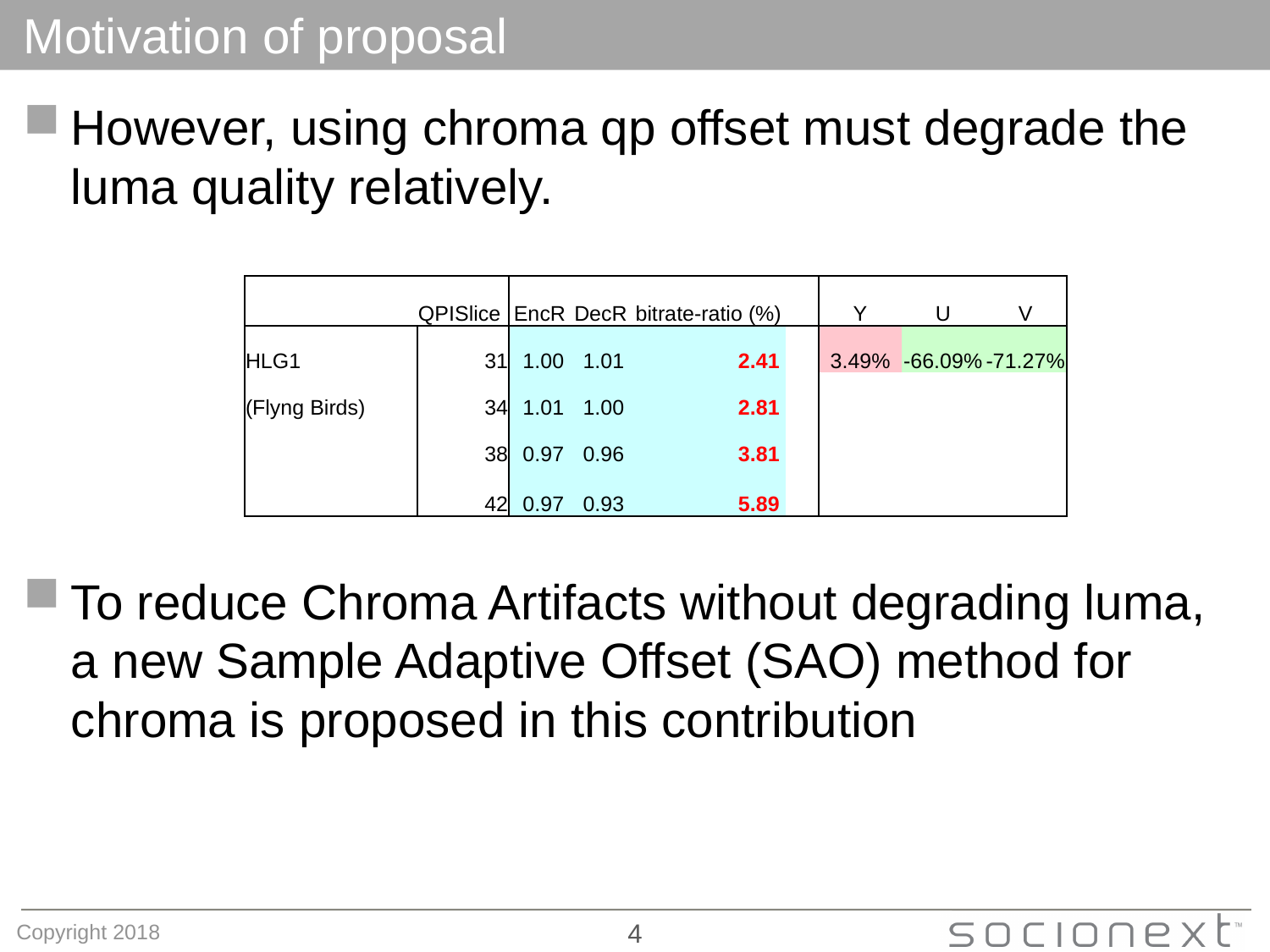

# Motivation of proposal
However, using chroma qp offset must degrade the luma quality relatively.

To reduce Chroma Artifacts without degrading luma,
a new Sample Adaptive Offset (SAO) method for chroma is proposed in this contribution

|  | QPISlice | EncR | DecR | bitrate-ratio (%) |  | Y | U | V |
| --- | --- | --- | --- | --- | --- | --- | --- | --- |
| HLG1 | 31 | 1.00 | 1.01 | 2.41 |  | 3.49% | -66.09% | -71.27% |
| (Flyng Birds) | 34 | 1.01 | 1.00 | 2.81 |  |  |  |  |
|  | 38 | 0.97 | 0.96 | 3.81 |  |  |  |  |
|  | 42 | 0.97 | 0.93 | 5.89 |  |  |  |  |
Copyright 2018